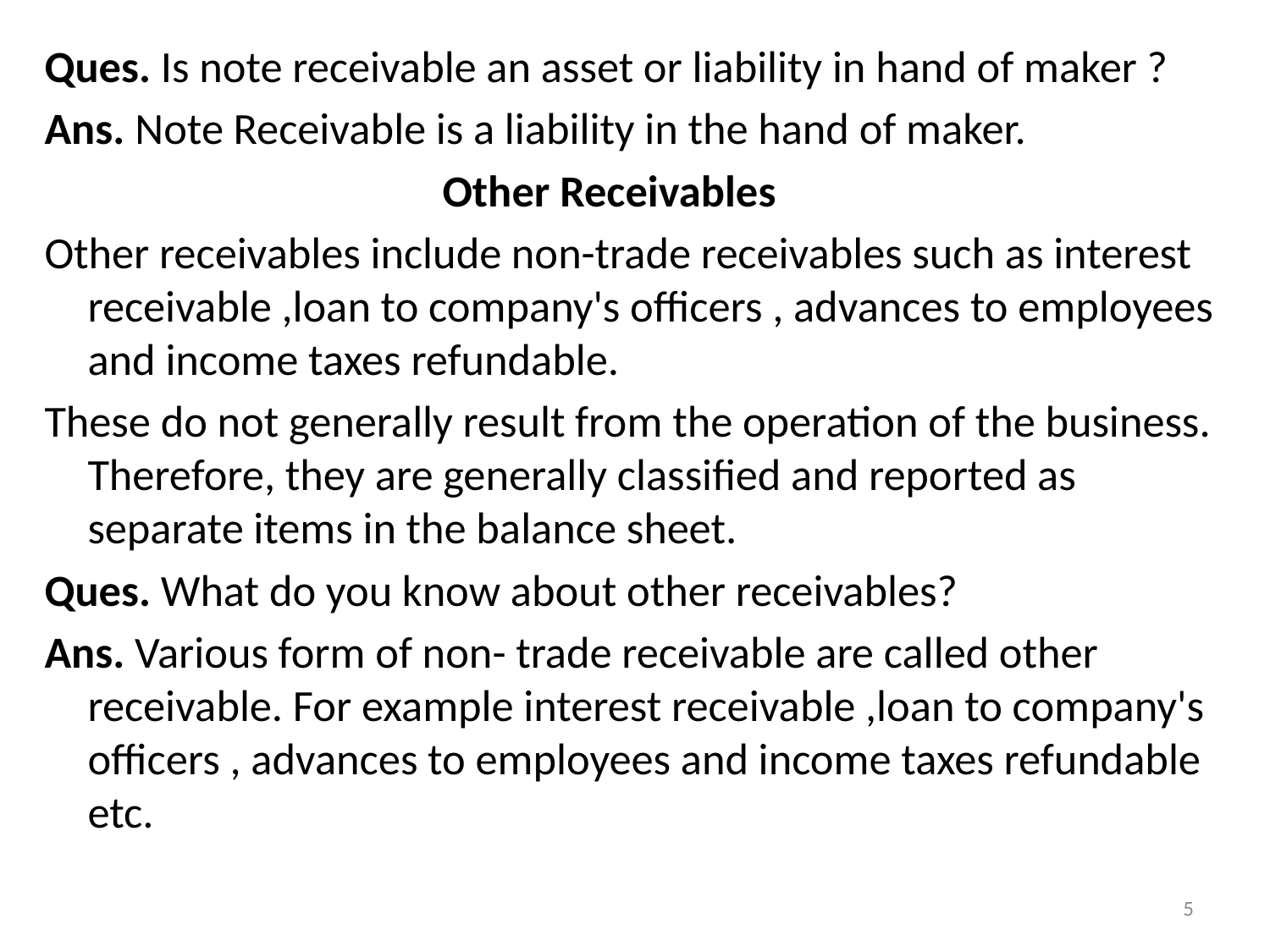

Ques. Is note receivable an asset or liability in hand of maker ?
Ans. Note Receivable is a liability in the hand of maker.
                                        Other Receivables
Other receivables include non-trade receivables such as interest receivable ,loan to company's officers , advances to employees and income taxes refundable.
These do not generally result from the operation of the business. Therefore, they are generally classified and reported as separate items in the balance sheet.
Ques. What do you know about other receivables?
Ans. Various form of non- trade receivable are called other receivable. For example interest receivable ,loan to company's officers , advances to employees and income taxes refundable etc.

5